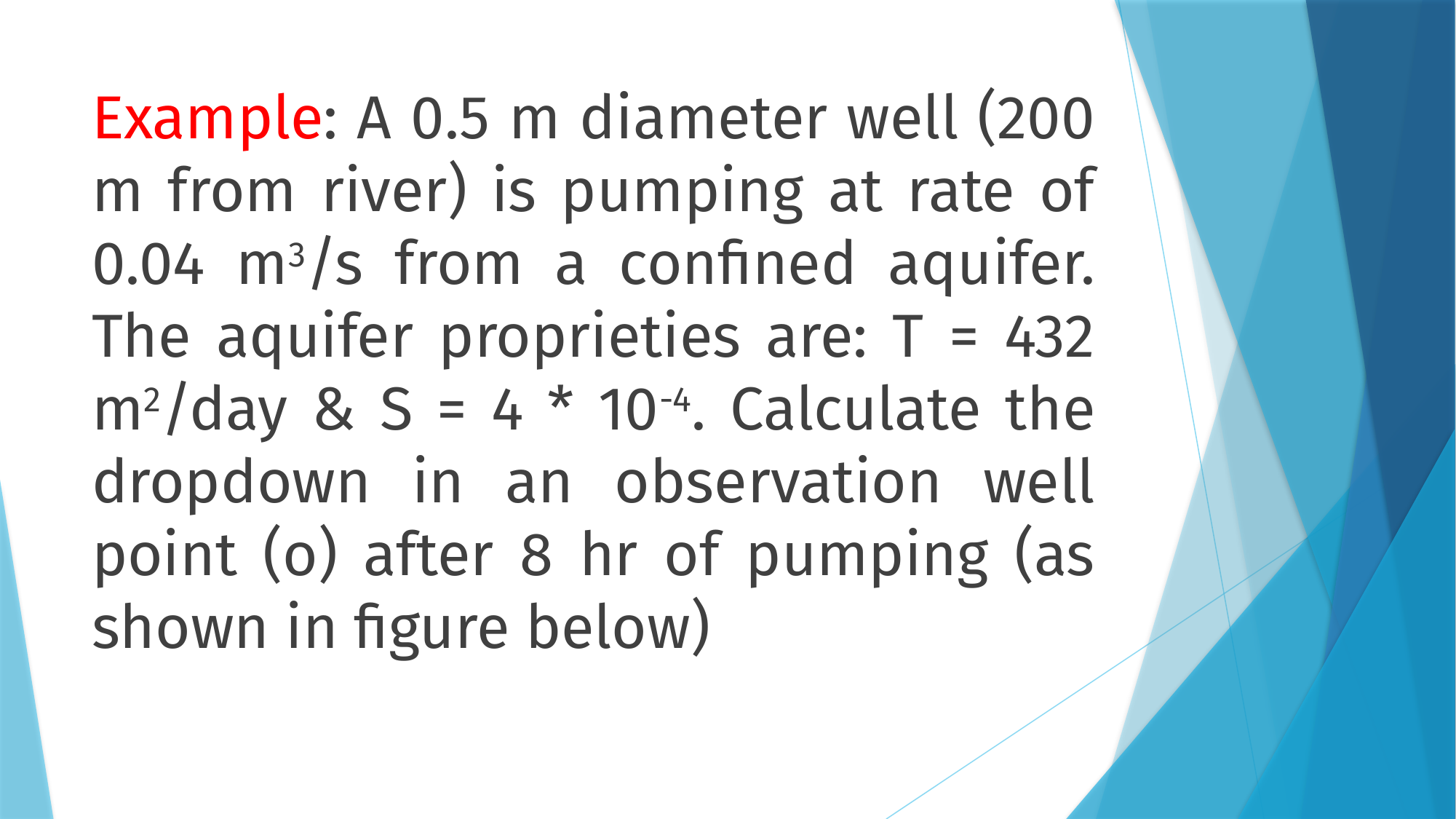

Example: A 0.5 m diameter well (200 m from river) is pumping at rate of 0.04 m3/s from a confined aquifer. The aquifer proprieties are: T = 432 m2/day & S = 4 * 10-4. Calculate the dropdown in an observation well point (o) after 8 hr of pumping (as shown in figure below)